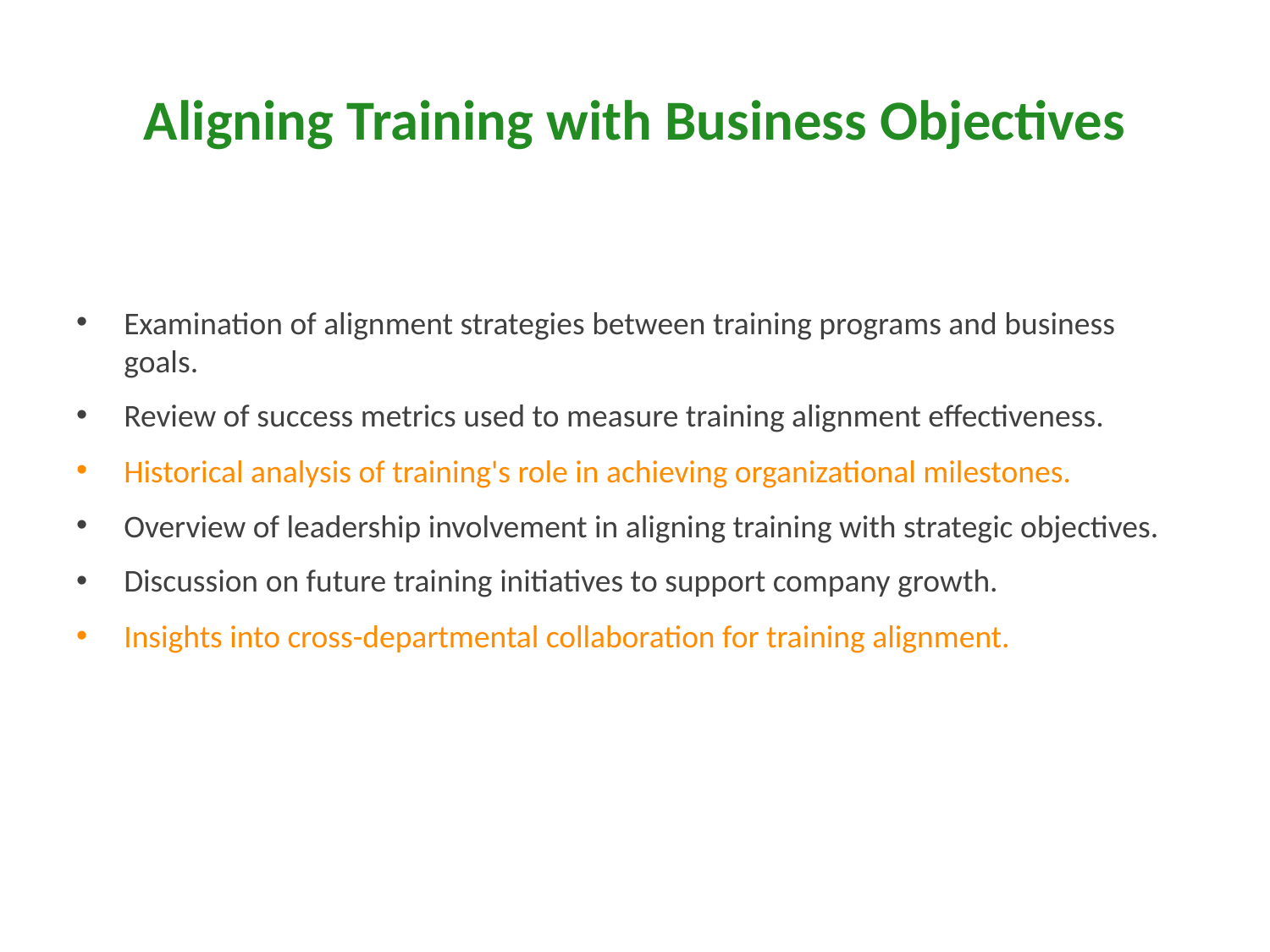

# Aligning Training with Business Objectives

Examination of alignment strategies between training programs and business goals.
Review of success metrics used to measure training alignment effectiveness.
Historical analysis of training's role in achieving organizational milestones.
Overview of leadership involvement in aligning training with strategic objectives.
Discussion on future training initiatives to support company growth.
Insights into cross-departmental collaboration for training alignment.